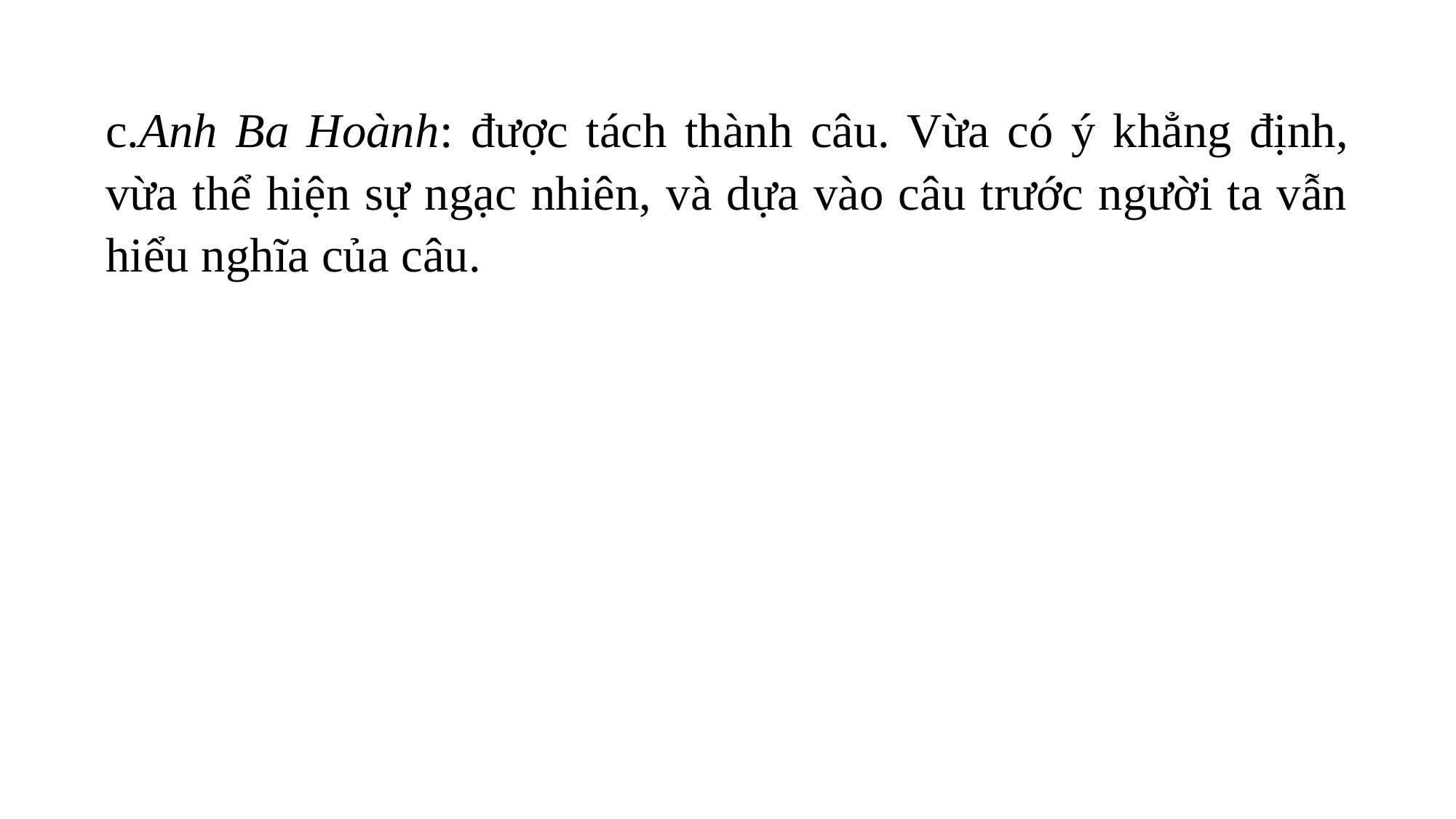

c.Anh Ba Hoành: được tách thành câu. Vừa có ý khẳng định, vừa thể hiện sự ngạc nhiên, và dựa vào câu trước người ta vẫn hiểu nghĩa của câu.